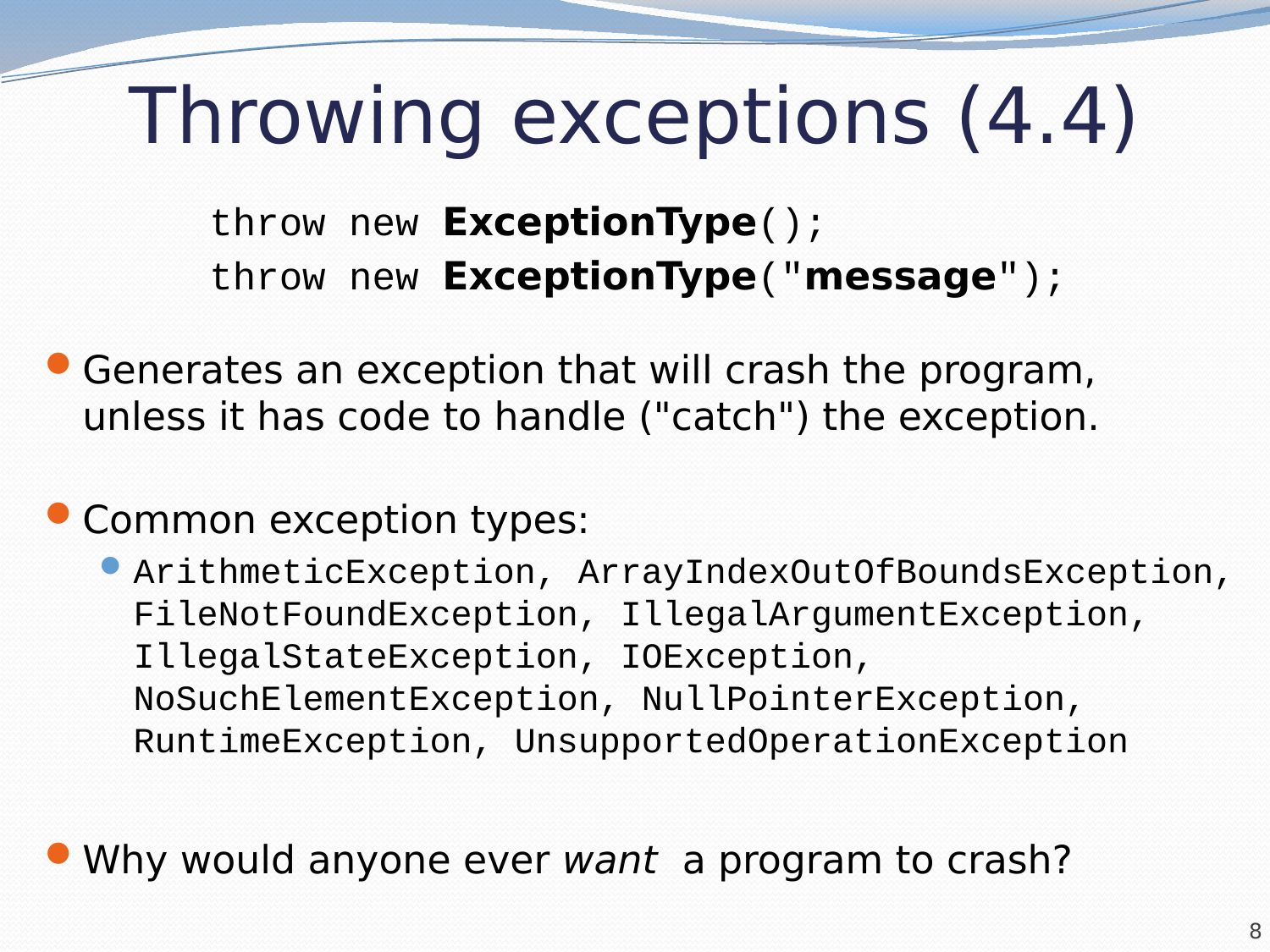

# Throwing exceptions (4.4)
		throw new ExceptionType();
		throw new ExceptionType("message");

Generates an exception that will crash the program,
unless it has code to handle ("catch") the exception.

Common exception types:
ArithmeticException, ArrayIndexOutOfBoundsException, FileNotFoundException, IllegalArgumentException, IllegalStateException, IOException, NoSuchElementException, NullPointerException, RuntimeException, UnsupportedOperationException

Why would anyone ever want  a program to crash?